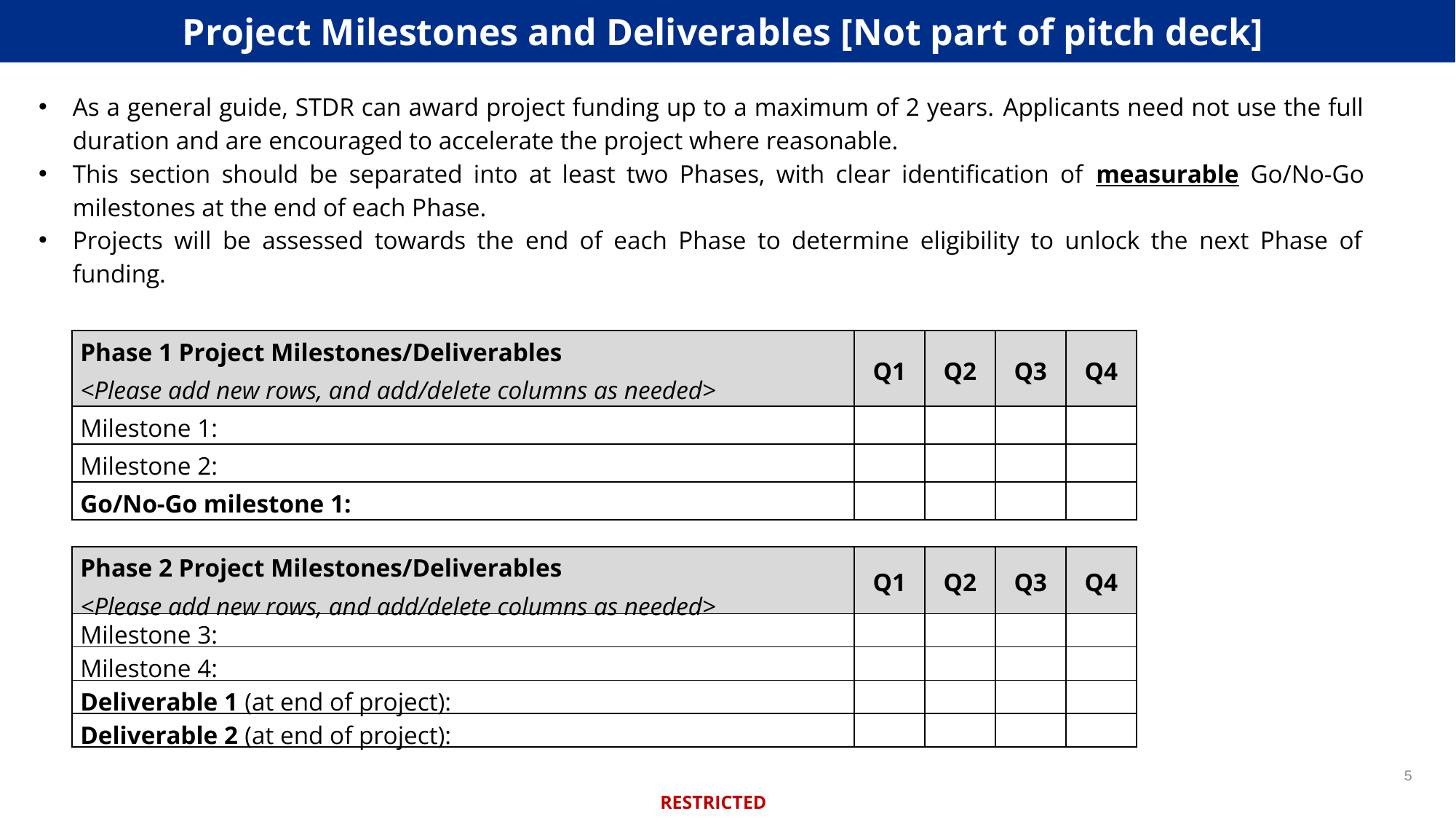

Project Milestones and Deliverables [Not part of pitch deck]
As a general guide, STDR can award project funding up to a maximum of 2 years. Applicants need not use the full duration and are encouraged to accelerate the project where reasonable.
This section should be separated into at least two Phases, with clear identification of measurable Go/No-Go milestones at the end of each Phase.
Projects will be assessed towards the end of each Phase to determine eligibility to unlock the next Phase of funding.
| Phase 1 Project Milestones/Deliverables <Please add new rows, and add/delete columns as needed> | Q1 | Q2 | Q3 | Q4 |
| --- | --- | --- | --- | --- |
| Milestone 1: |  |  |  |  |
| Milestone 2: |  |  |  |  |
| Go/No-Go milestone 1: |  |  |  |  |
| Phase 2 Project Milestones/Deliverables <Please add new rows, and add/delete columns as needed> | Q1 | Q2 | Q3 | Q4 |
| --- | --- | --- | --- | --- |
| Milestone 3: |  |  |  |  |
| Milestone 4: |  |  |  |  |
| Deliverable 1 (at end of project): |  |  |  |  |
| Deliverable 2 (at end of project): |  |  |  |  |